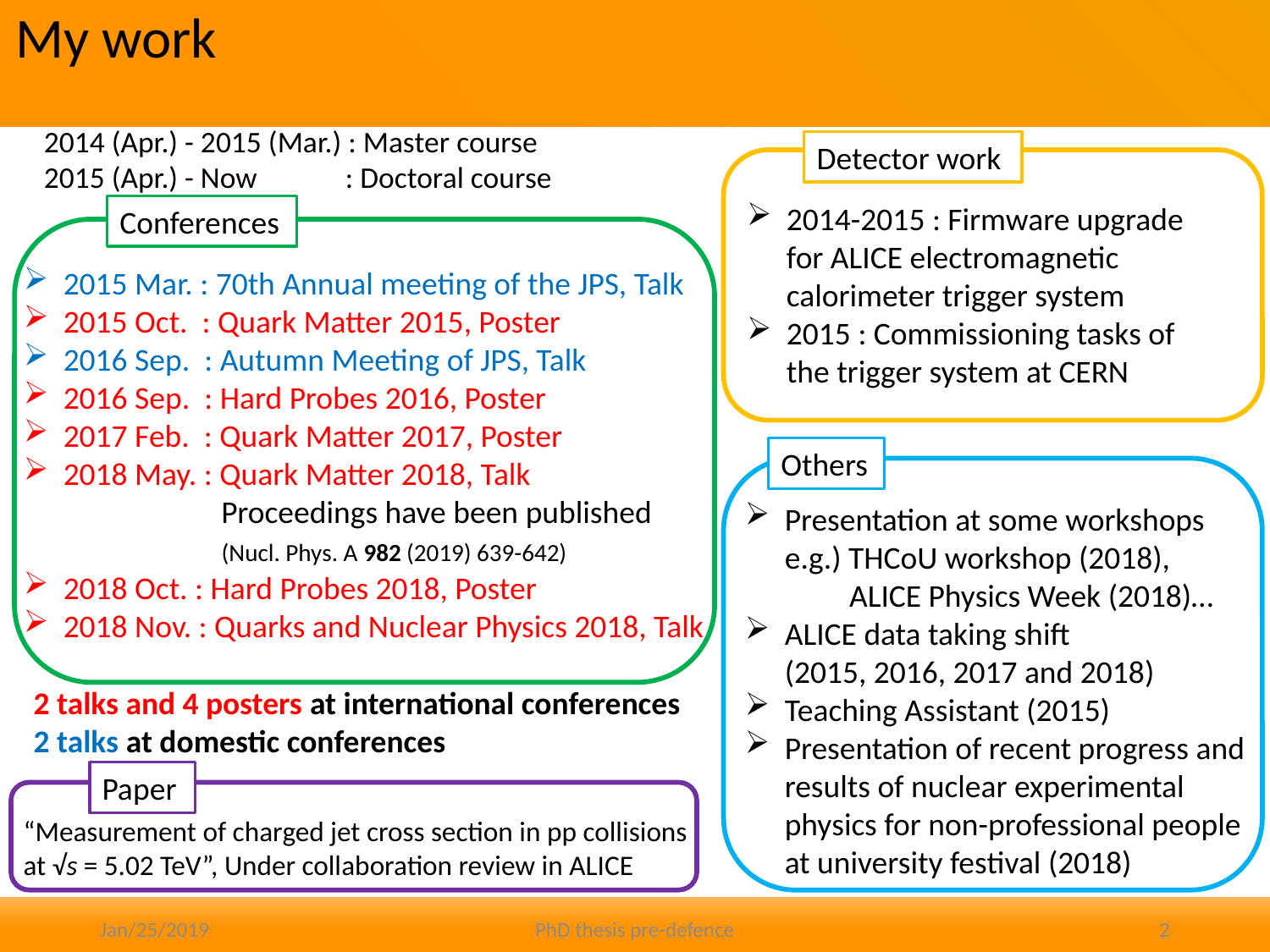

# My work
2014 (Apr.) - 2015 (Mar.) : Master course
2015 (Apr.) - Now             : Doctoral course
Detector work

2014-2015 : Firmware upgrade for ALICE electromagnetic calorimeter trigger system
2015 : Commissioning tasks of the trigger system at CERN
Conferences

2015 Mar. : 70th Annual meeting of the JPS, Talk
2015 Oct.  : Quark Matter 2015, Poster
2016 Sep.  : Autumn Meeting of JPS, Talk
2016 Sep.  : Hard Probes 2016, Poster
2017 Feb.  : Quark Matter 2017, Poster
2018 May. : Quark Matter 2018, Talk
                      Proceedings have been published
                      (Nucl. Phys. A 982 (2019) 639-642)
2018 Oct. : Hard Probes 2018, Poster
2018 Nov. : Quarks and Nuclear Physics 2018, Talk

Others

Presentation at some workshops
e.g.) THCoU workshop (2018),
         ALICE Physics Week (2018)…
ALICE data taking shift
(2015, 2016, 2017 and 2018)
Teaching Assistant (2015)
Presentation of recent progress and results of nuclear experimental physics for non-professional people at university festival (2018)
2 talks and 4 posters at international conferences
2 talks at domestic conferences
Paper

“Measurement of charged jet cross section in pp collisions at √s = 5.02 TeV”, Under collaboration review in ALICE

Jan/25/2019
PhD thesis pre-defence
2